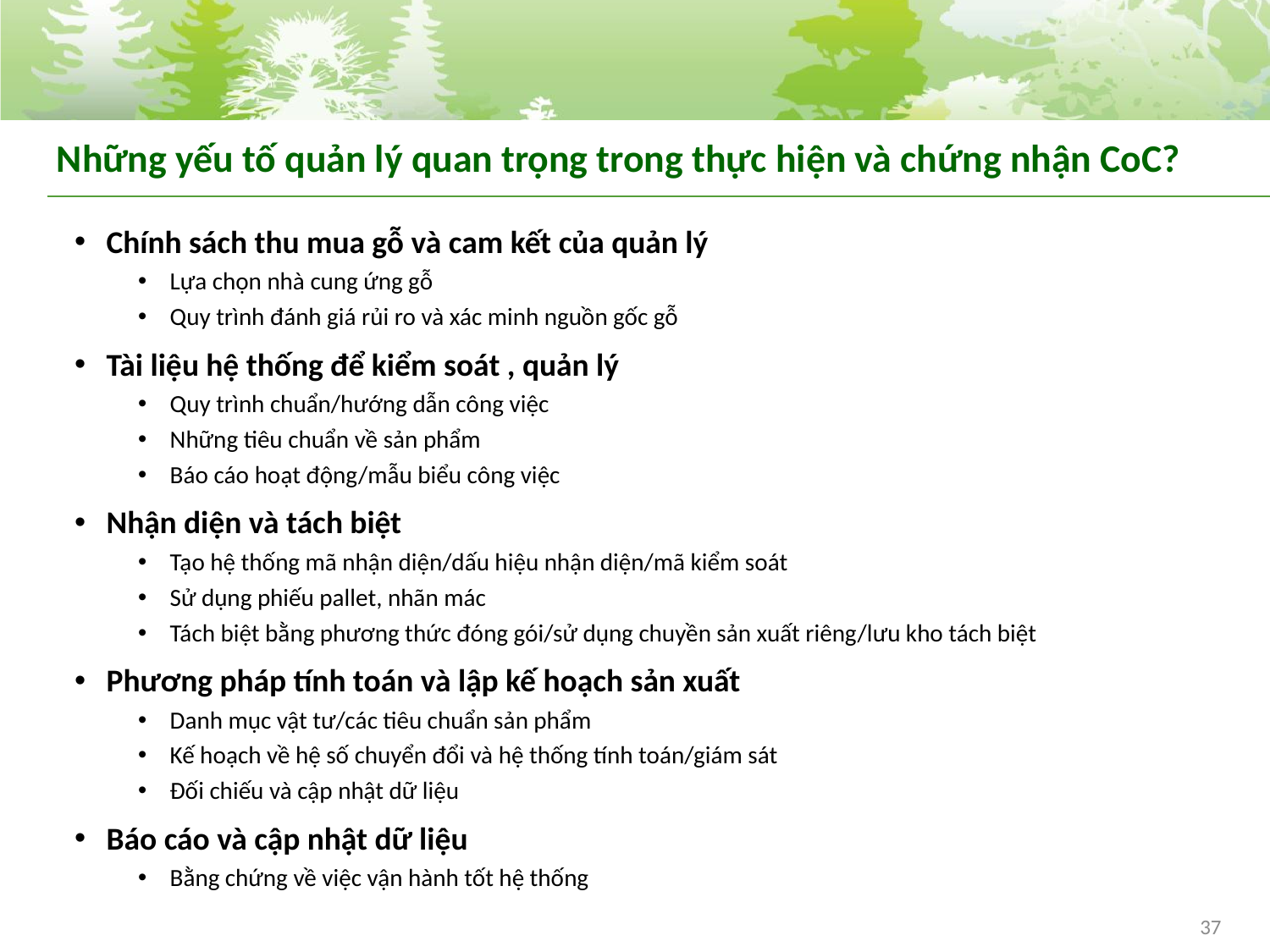

# Những yếu tố quản lý quan trọng trong thực hiện và chứng nhận CoC?
Chính sách thu mua gỗ và cam kết của quản lý
Lựa chọn nhà cung ứng gỗ
Quy trình đánh giá rủi ro và xác minh nguồn gốc gỗ
Tài liệu hệ thống để kiểm soát , quản lý
Quy trình chuẩn/hướng dẫn công việc
Những tiêu chuẩn về sản phẩm
Báo cáo hoạt động/mẫu biểu công việc
Nhận diện và tách biệt
Tạo hệ thống mã nhận diện/dấu hiệu nhận diện/mã kiểm soát
Sử dụng phiếu pallet, nhãn mác
Tách biệt bằng phương thức đóng gói/sử dụng chuyền sản xuất riêng/lưu kho tách biệt
Phương pháp tính toán và lập kế hoạch sản xuất
Danh mục vật tư/các tiêu chuẩn sản phẩm
Kế hoạch về hệ số chuyển đổi và hệ thống tính toán/giám sát
Đối chiếu và cập nhật dữ liệu
Báo cáo và cập nhật dữ liệu
Bằng chứng về việc vận hành tốt hệ thống
37